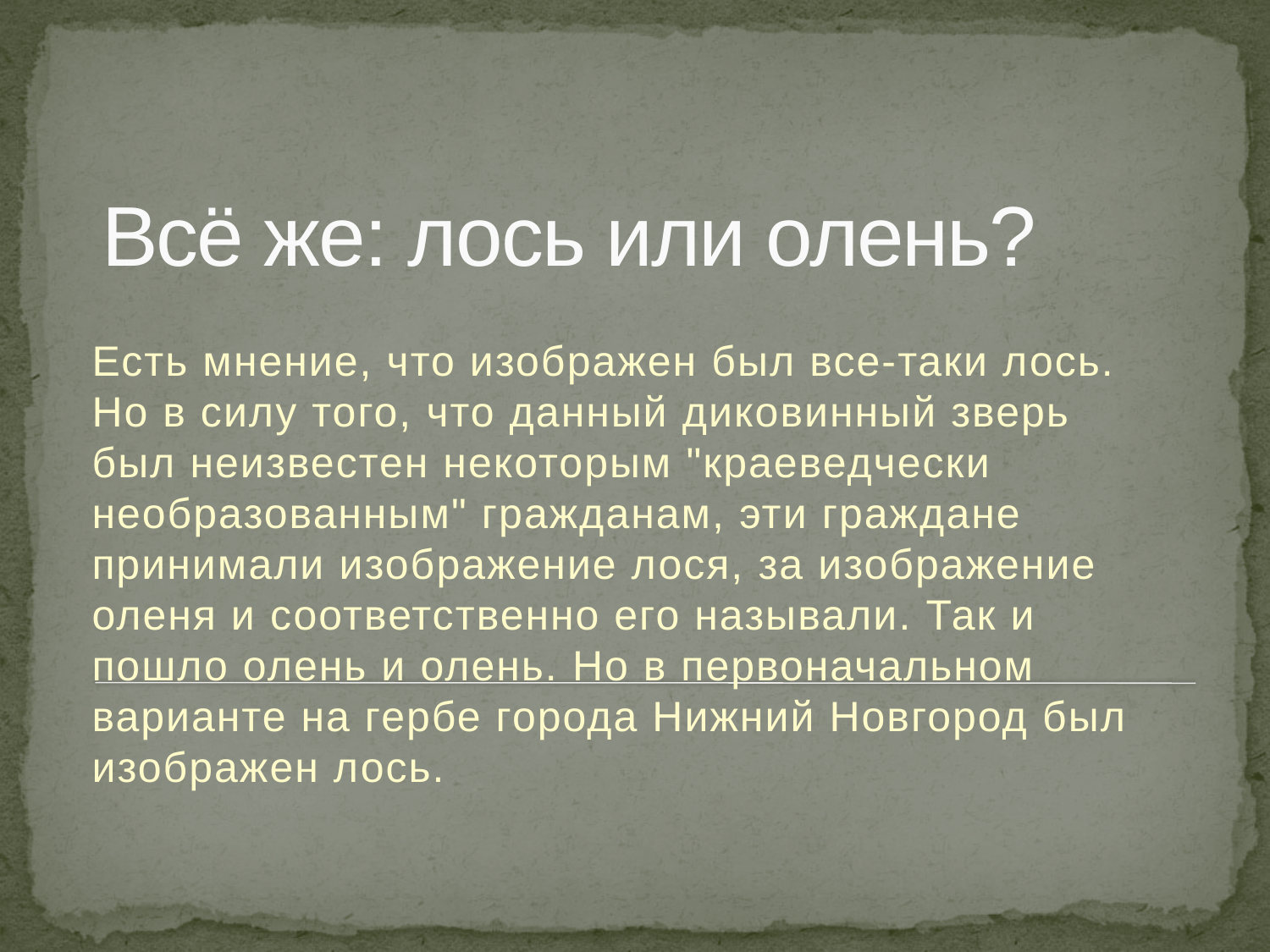

# Всё же: лось или олень?
Есть мнение, что изображен был все-таки лось. Но в силу того, что данный диковинный зверь был неизвестен некоторым "краеведчески необразованным" гражданам, эти граждане принимали изображение лося, за изображение оленя и соответственно его называли. Так и пошло олень и олень. Но в первоначальном варианте на гербе города Нижний Новгород был изображен лось.